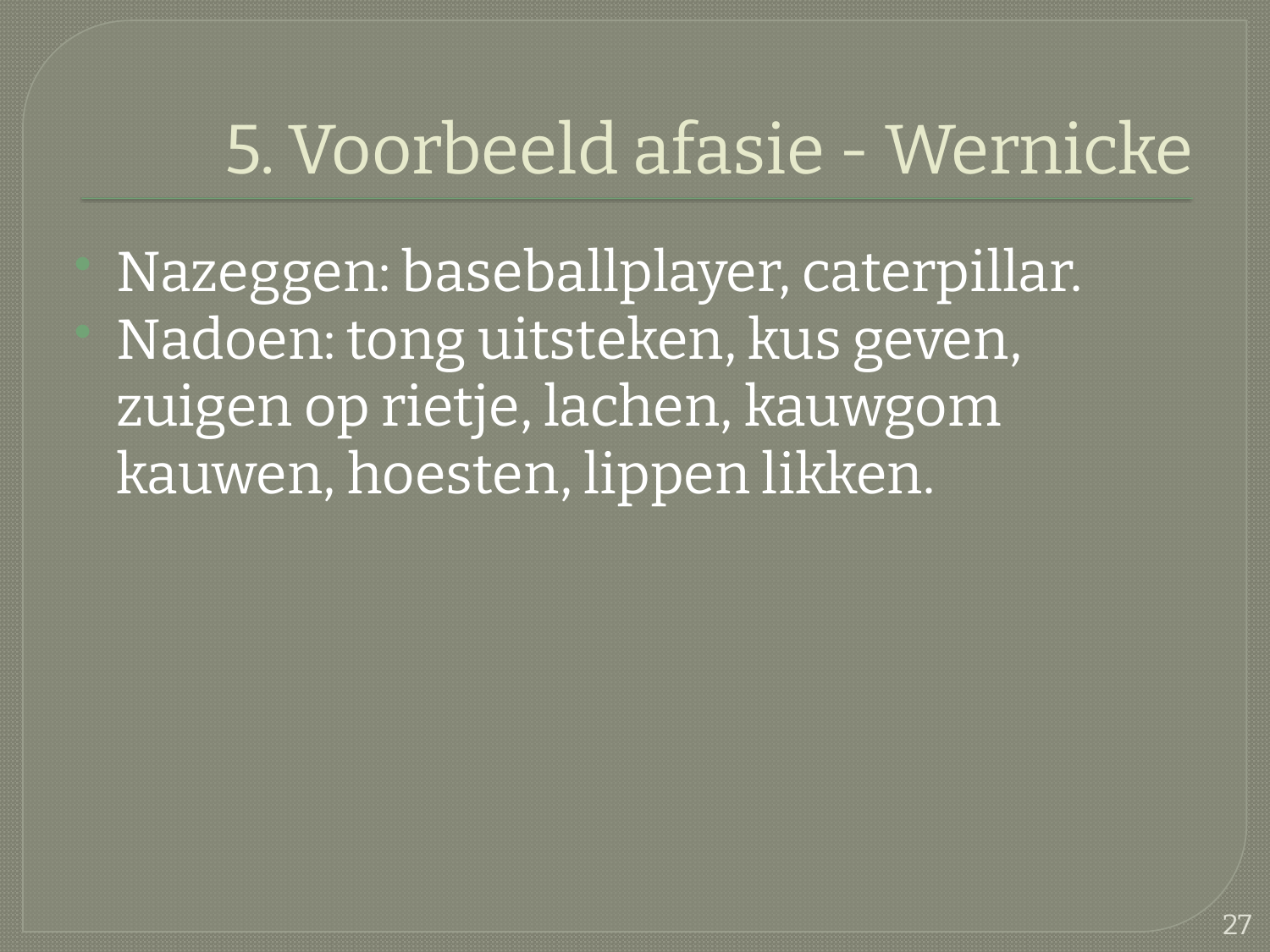

# 5. Voorbeeld afasie - Wernicke
Nazeggen: baseballplayer, caterpillar.
Nadoen: tong uitsteken, kus geven, zuigen op rietje, lachen, kauwgom kauwen, hoesten, lippen likken.

27